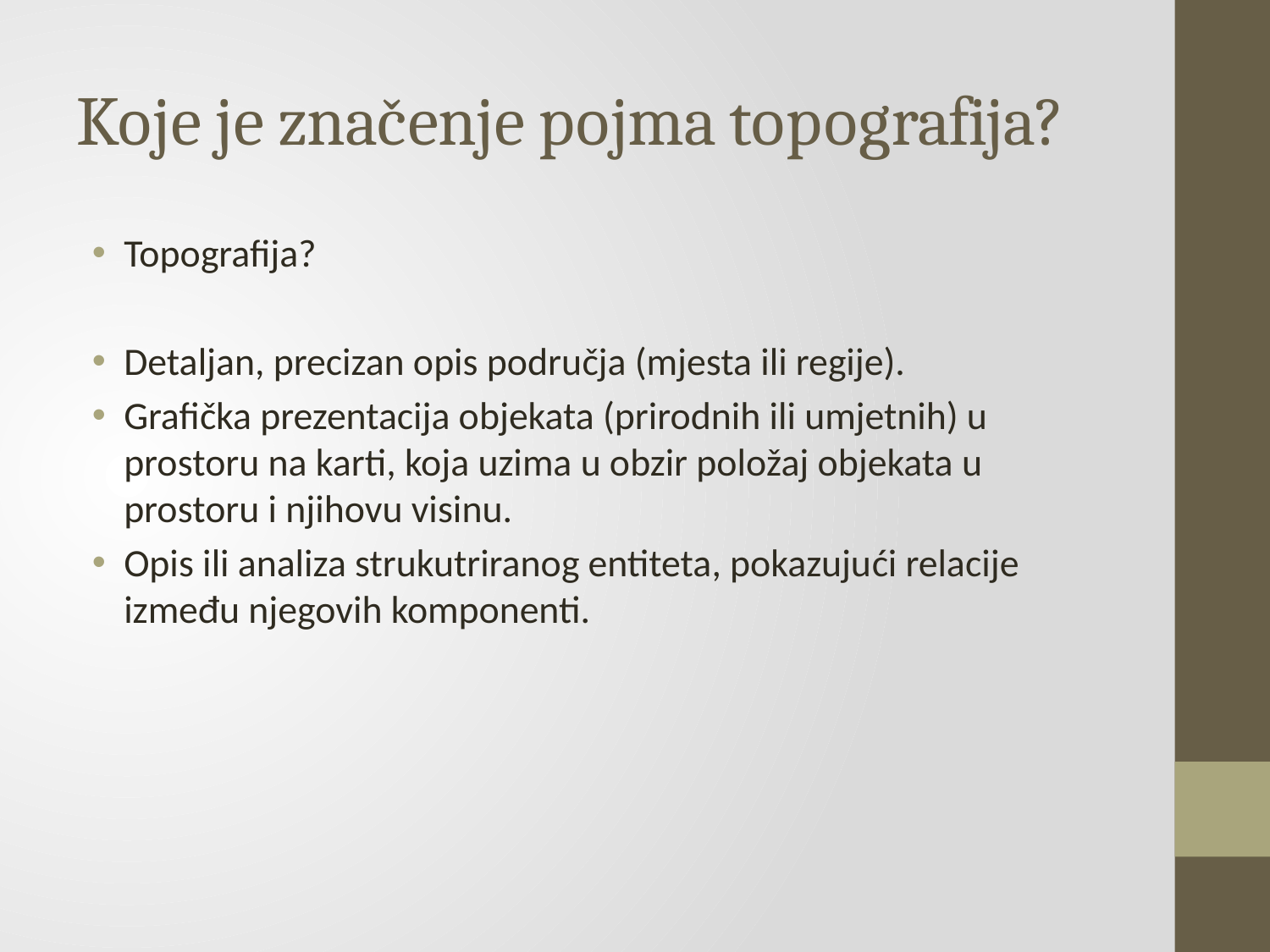

# Koje je značenje pojma topografija?
Topografija?

Detaljan, precizan opis područja (mjesta ili regije).
Grafička prezentacija objekata (prirodnih ili umjetnih) u prostoru na karti, koja uzima u obzir položaj objekata u prostoru i njihovu visinu.
Opis ili analiza strukutriranog entiteta, pokazujući relacije između njegovih komponenti.